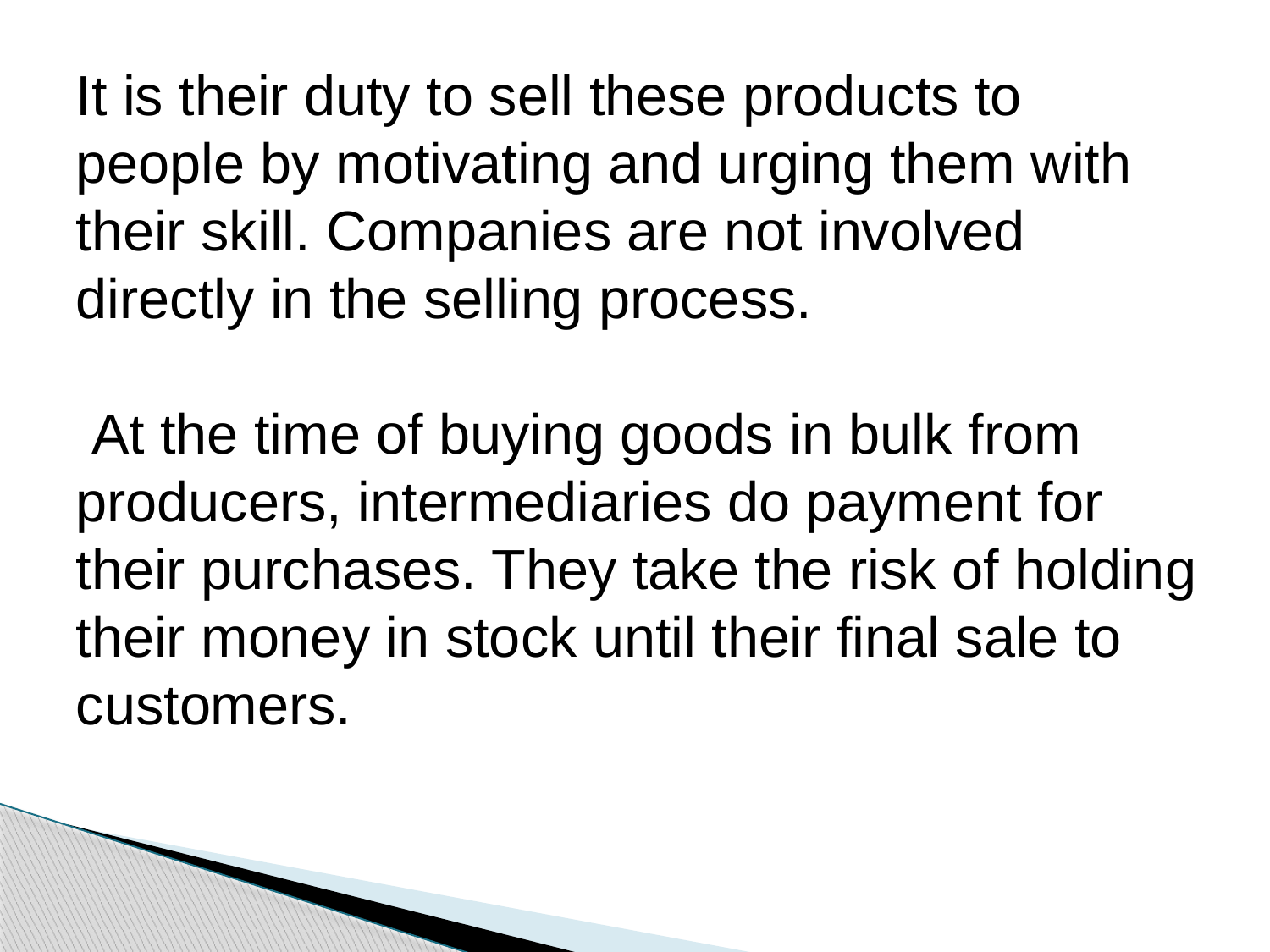

It is their duty to sell these products to people by motivating and urging them with their skill. Companies are not involved directly in the selling process.

 At the time of buying goods in bulk from producers, intermediaries do payment for their purchases. They take the risk of holding their money in stock until their final sale to customers.